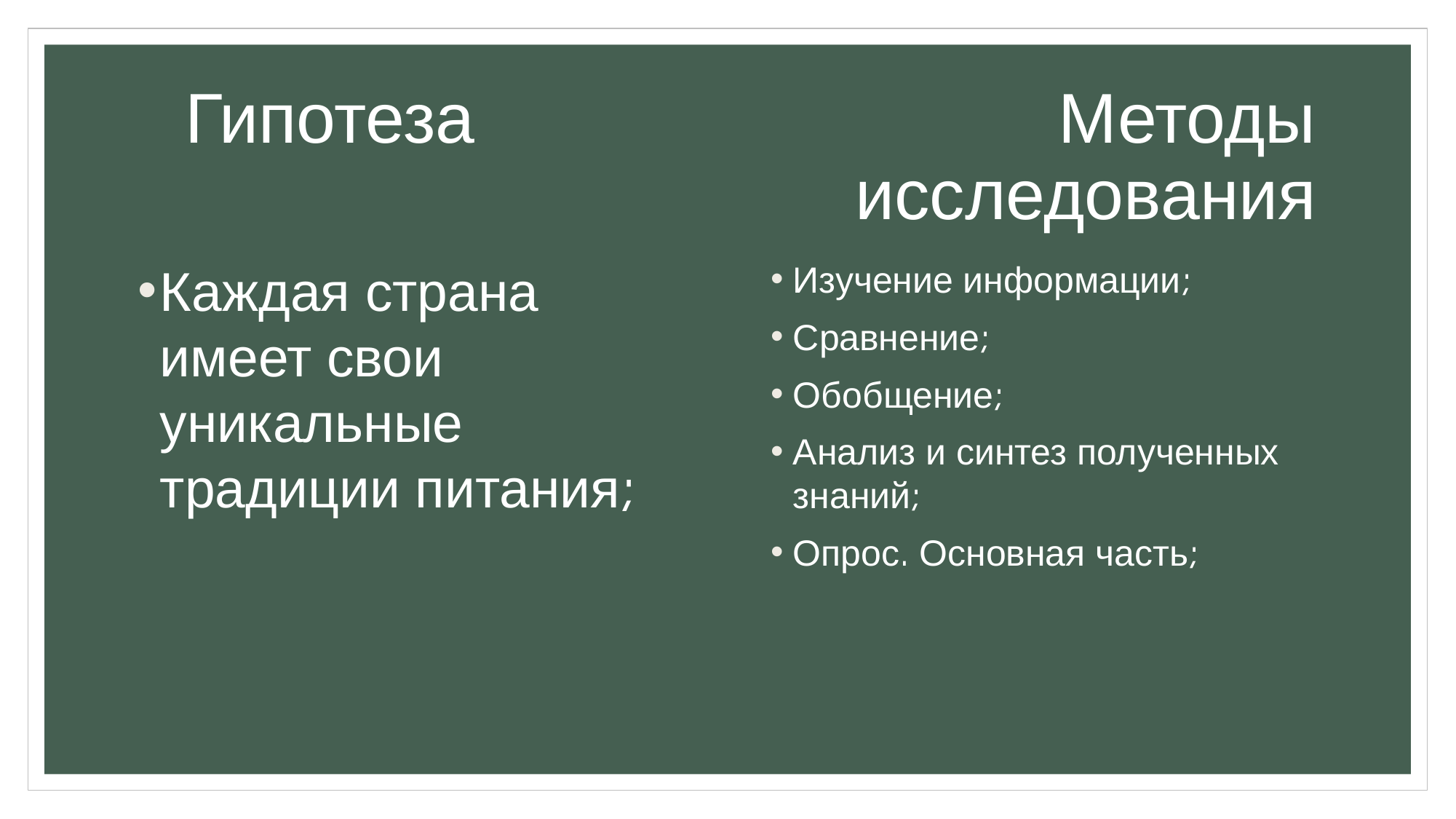

# Гипотеза                              Методы исследования
Каждая страна имеет свои уникальные традиции питания;
Изучение информации;
Сравнение;
Обобщение;
Анализ и синтез полученных знаний;
Опрос. Основная часть;